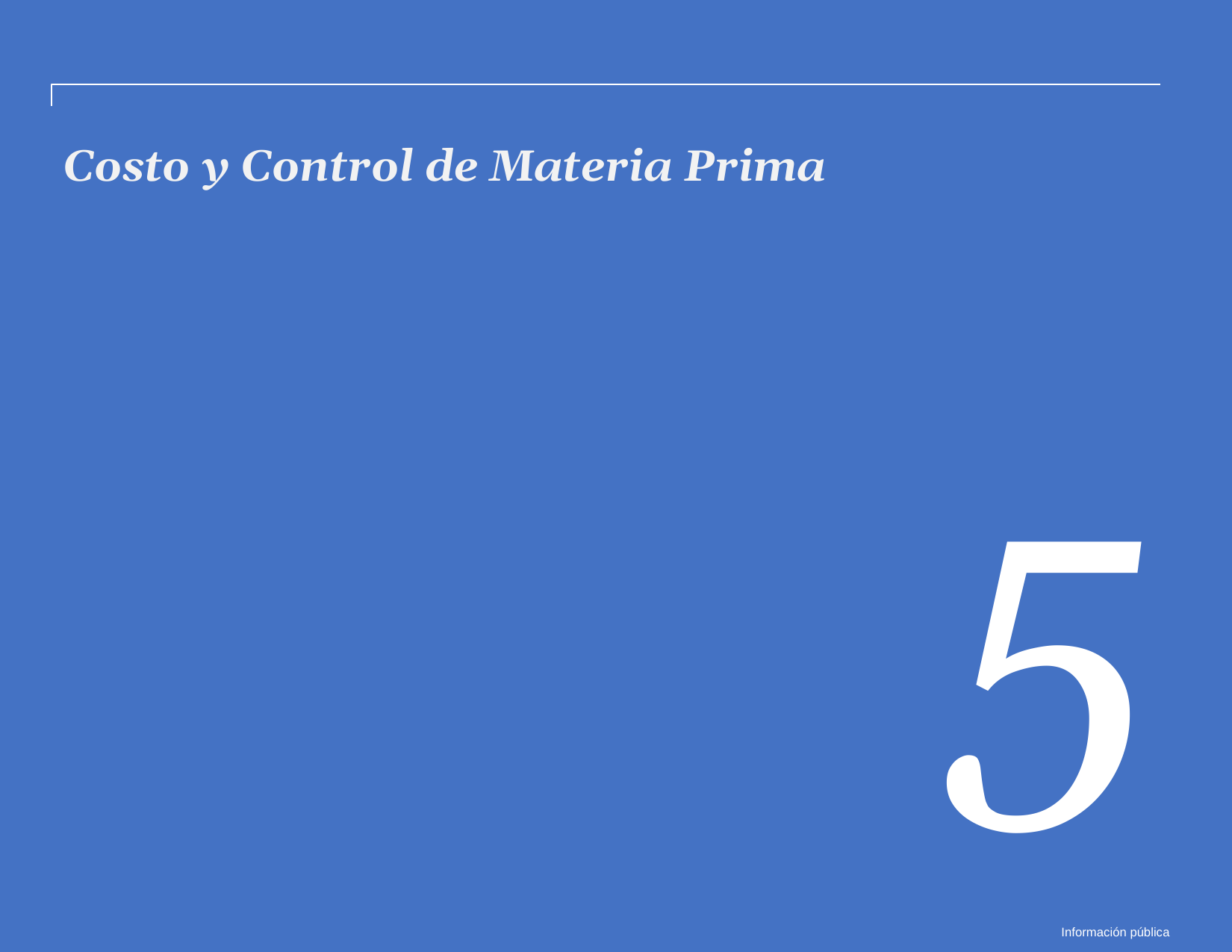

Costo y Control de Materia Prima
5